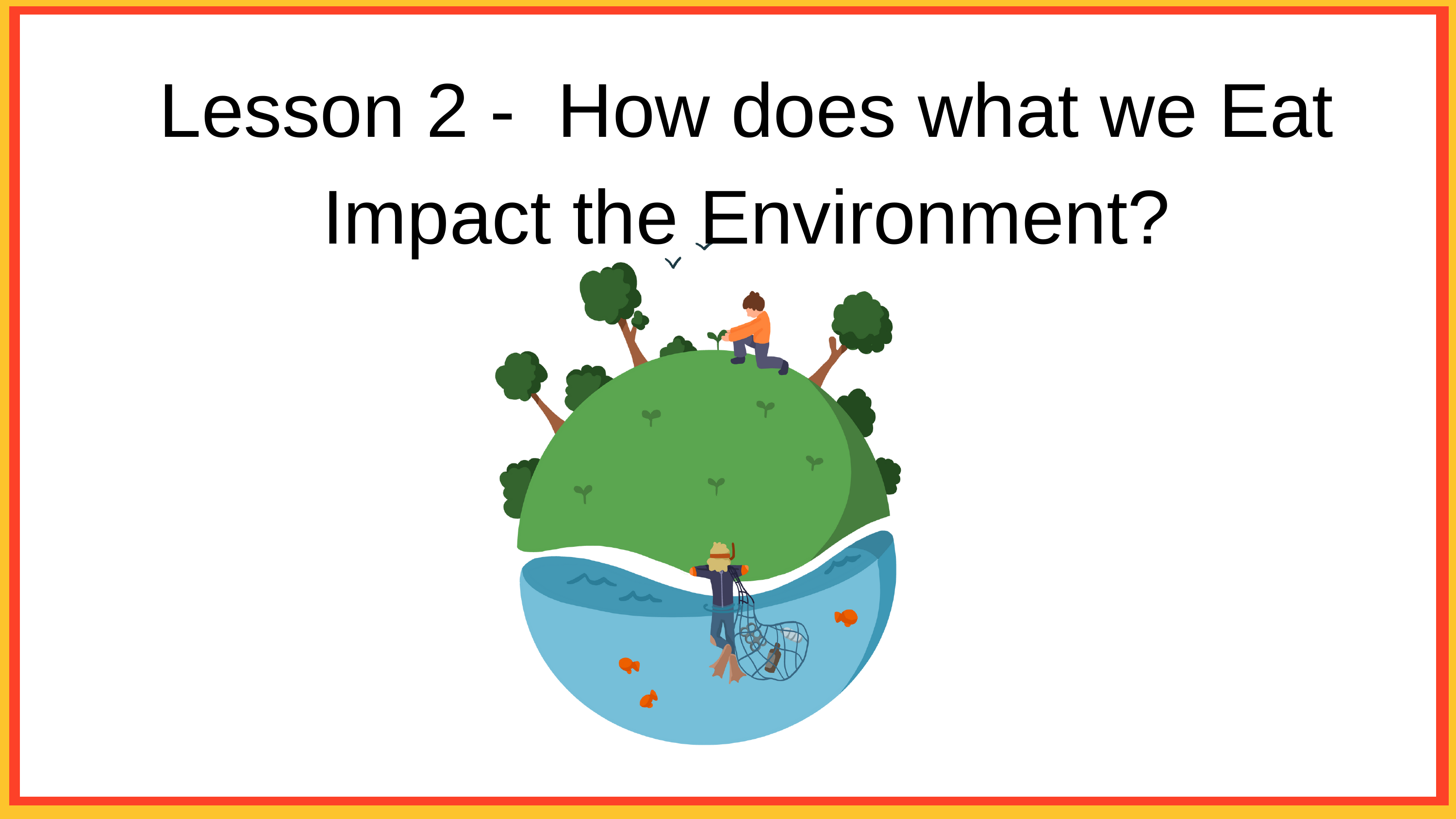

Lesson 2 -  How does what we Eat Impact the Environment?